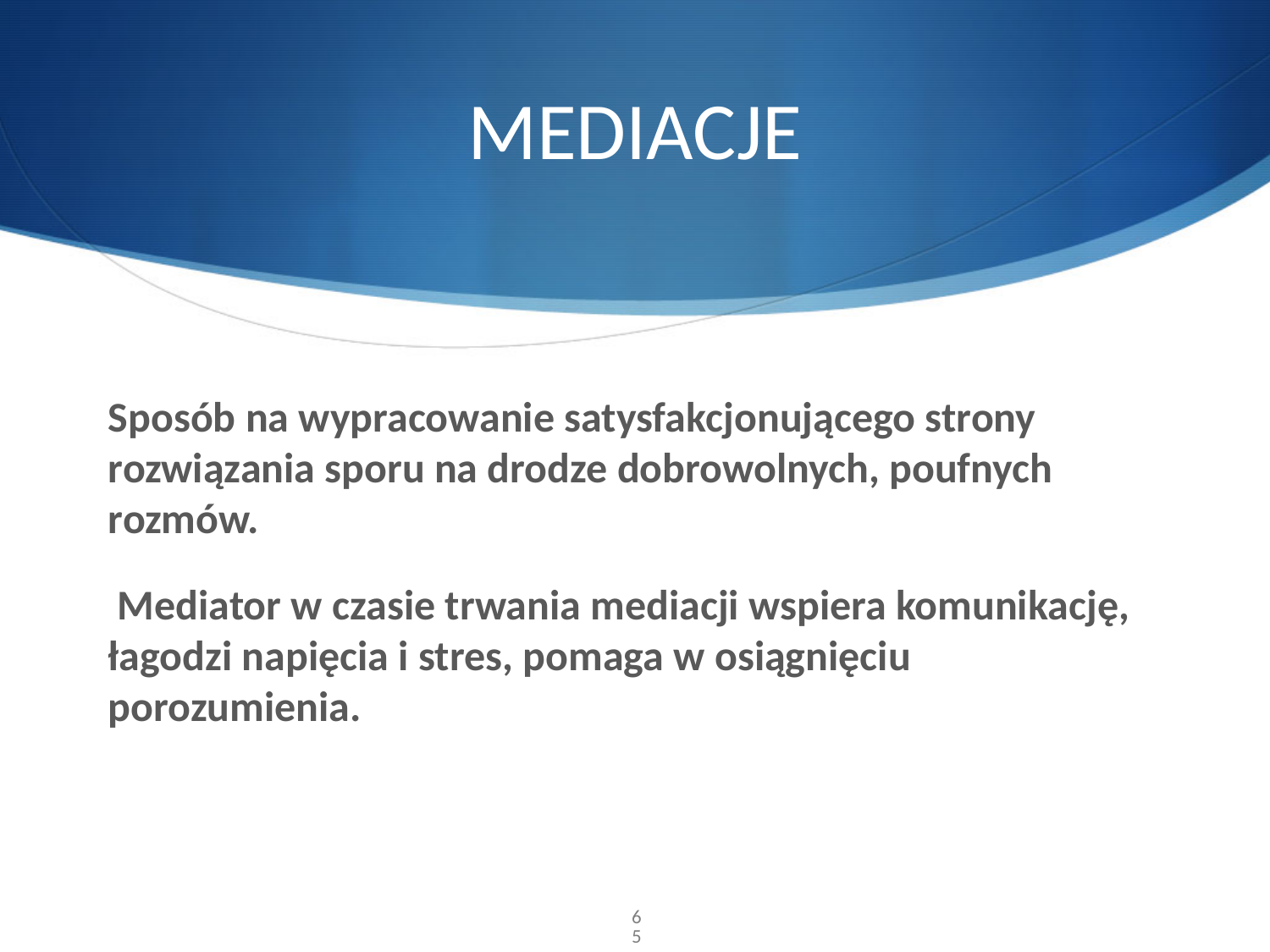

# MEDIACJE
Sposób na wypracowanie satysfakcjonującego strony rozwiązania sporu na drodze dobrowolnych, poufnych rozmów.
 Mediator w czasie trwania mediacji wspiera komunikację, łagodzi napięcia i stres, pomaga w osiągnięciu porozumienia.
65